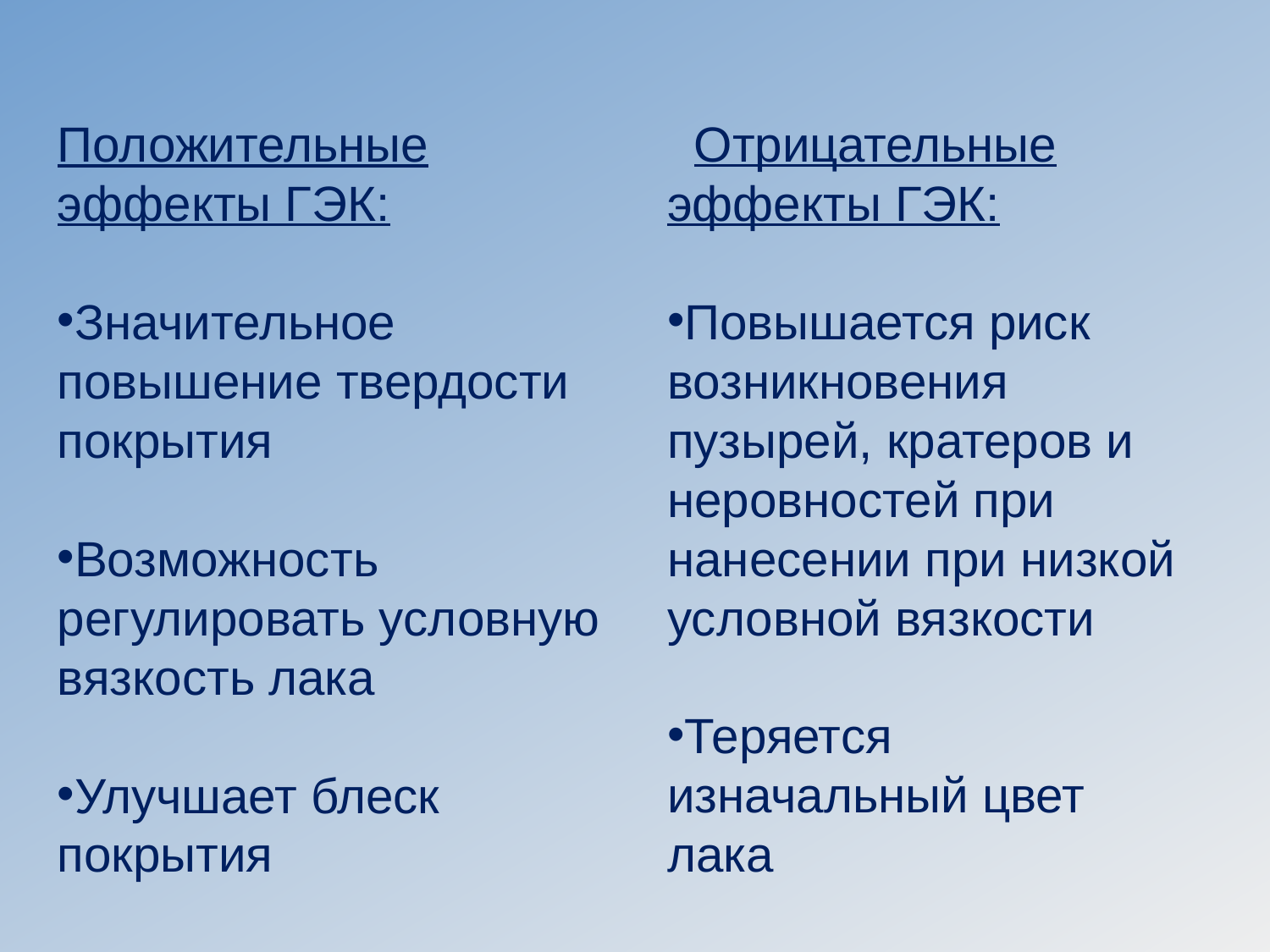

Положительные эффекты ГЭК:

Значительное повышение твердости покрытия

Возможность регулировать условную вязкость лака

Улучшает блеск покрытия
   Отрицательные эффекты ГЭК:

Повышается риск возникновения пузырей, кратеров и неровностей при нанесении при низкой условной вязкости

Теряется изначальный цвет лака